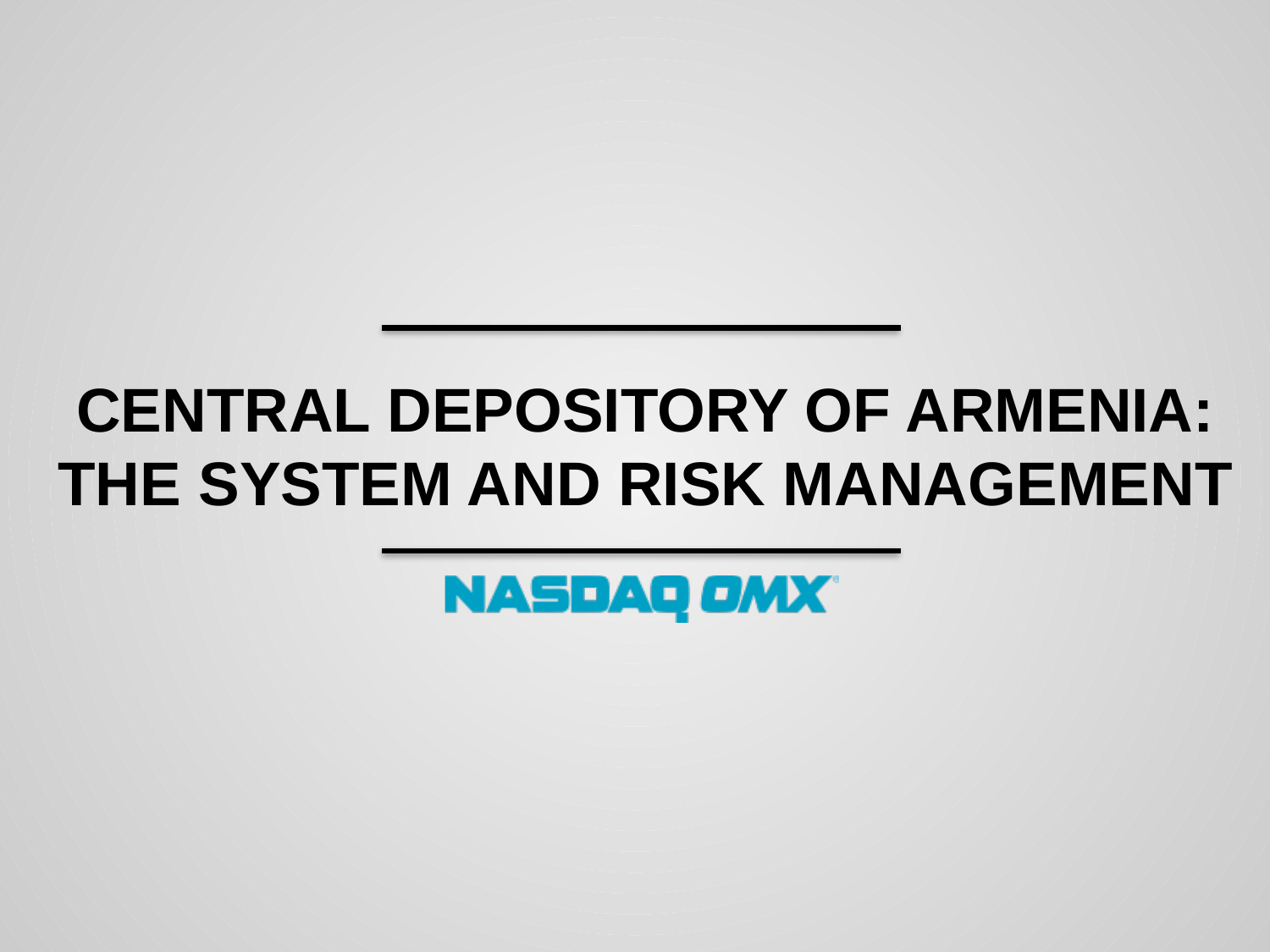

# Central depository of armenia: the system and risk management